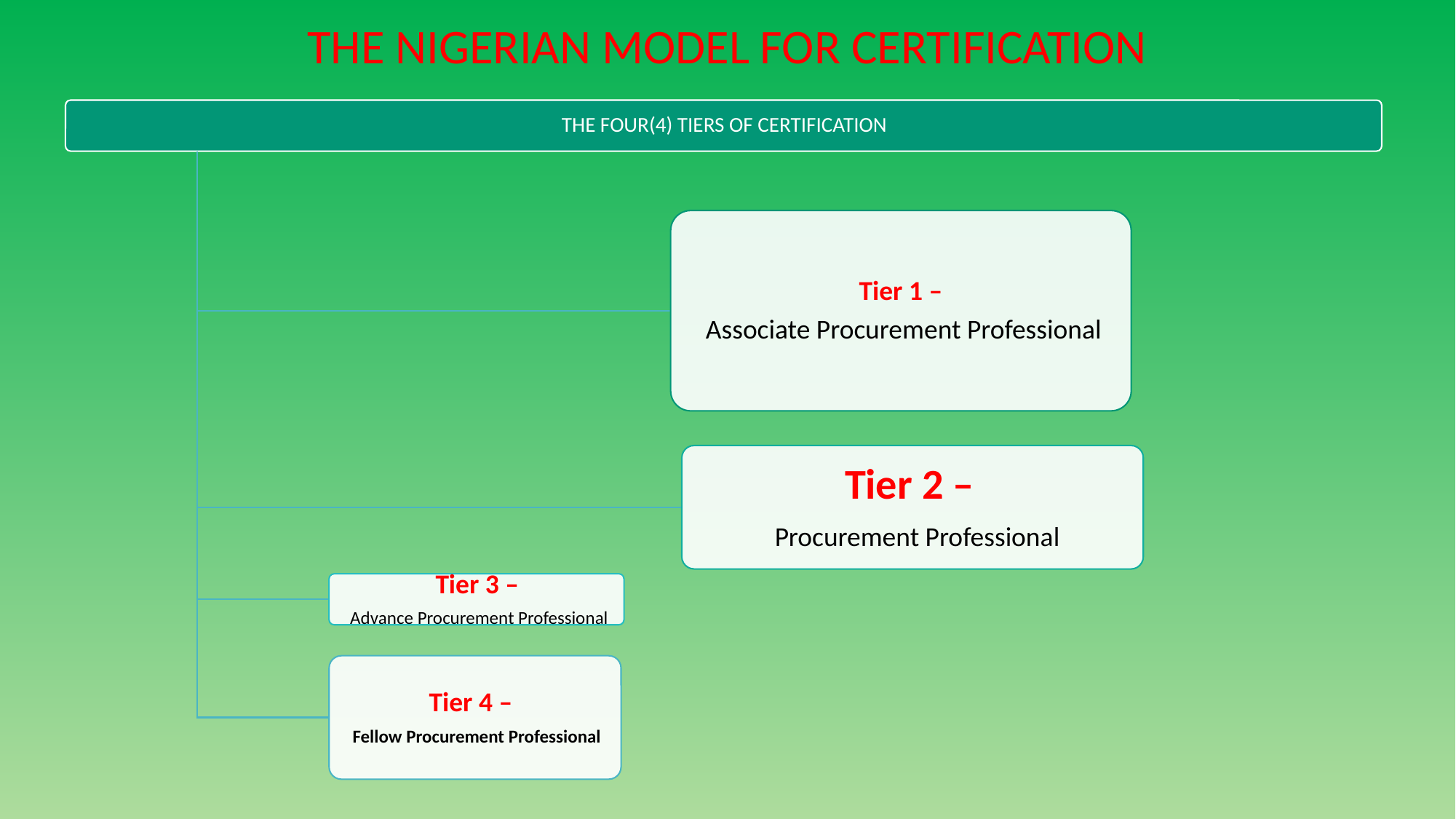

# THE NIGERIAN MODEL FOR CERTIFICATION
THE FOUR(4) TIERS OF CERTIFICATION
Tier 1 –
Associate Procurement Professional
Tier 2 –
 Procurement Professional
Tier 3 –
 Advance Procurement Professional
Tier 4 –
Fellow Procurement Professional